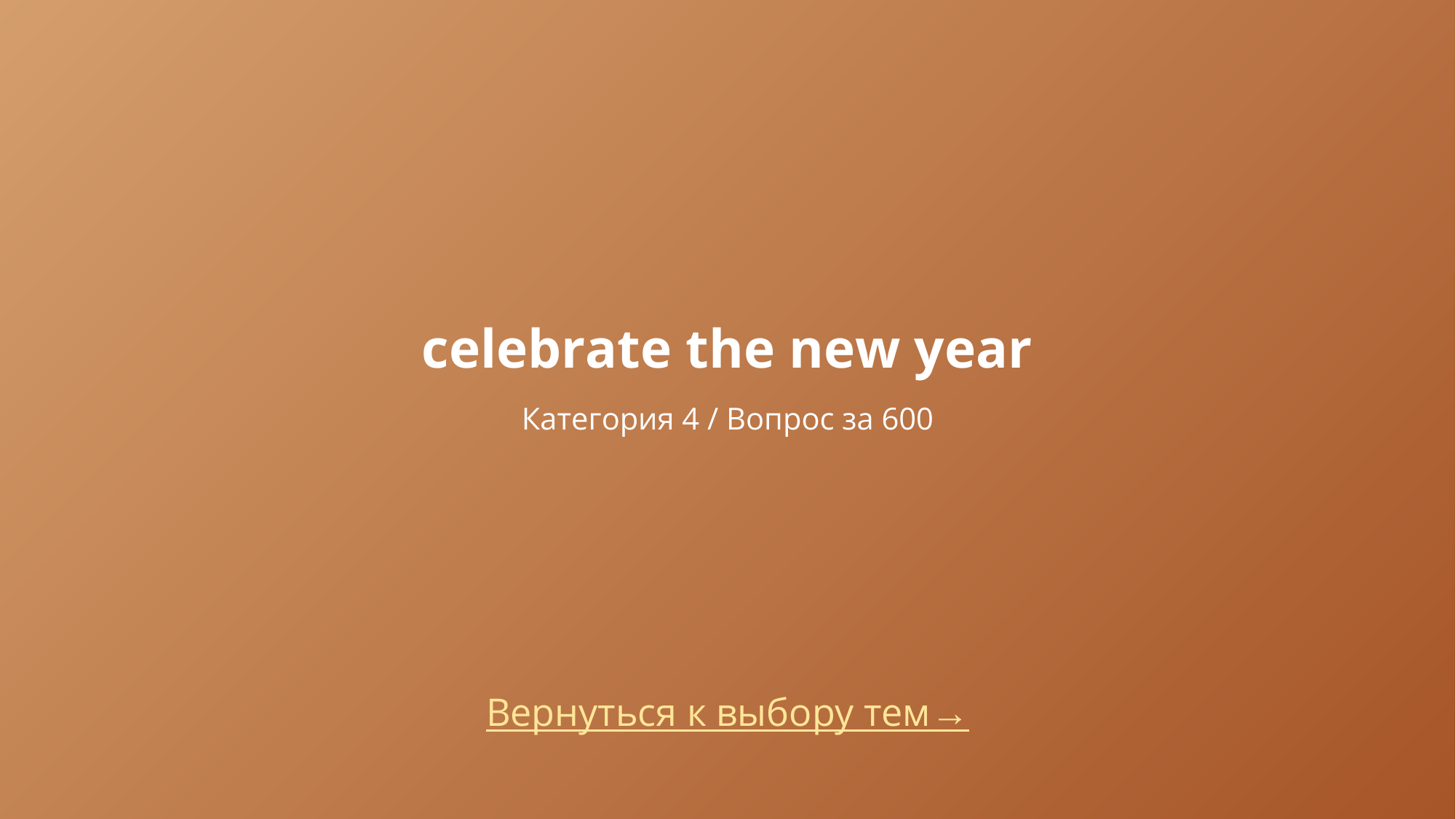

# celebrate the new year Категория 4 / Вопрос за 600
Вернуться к выбору тем→